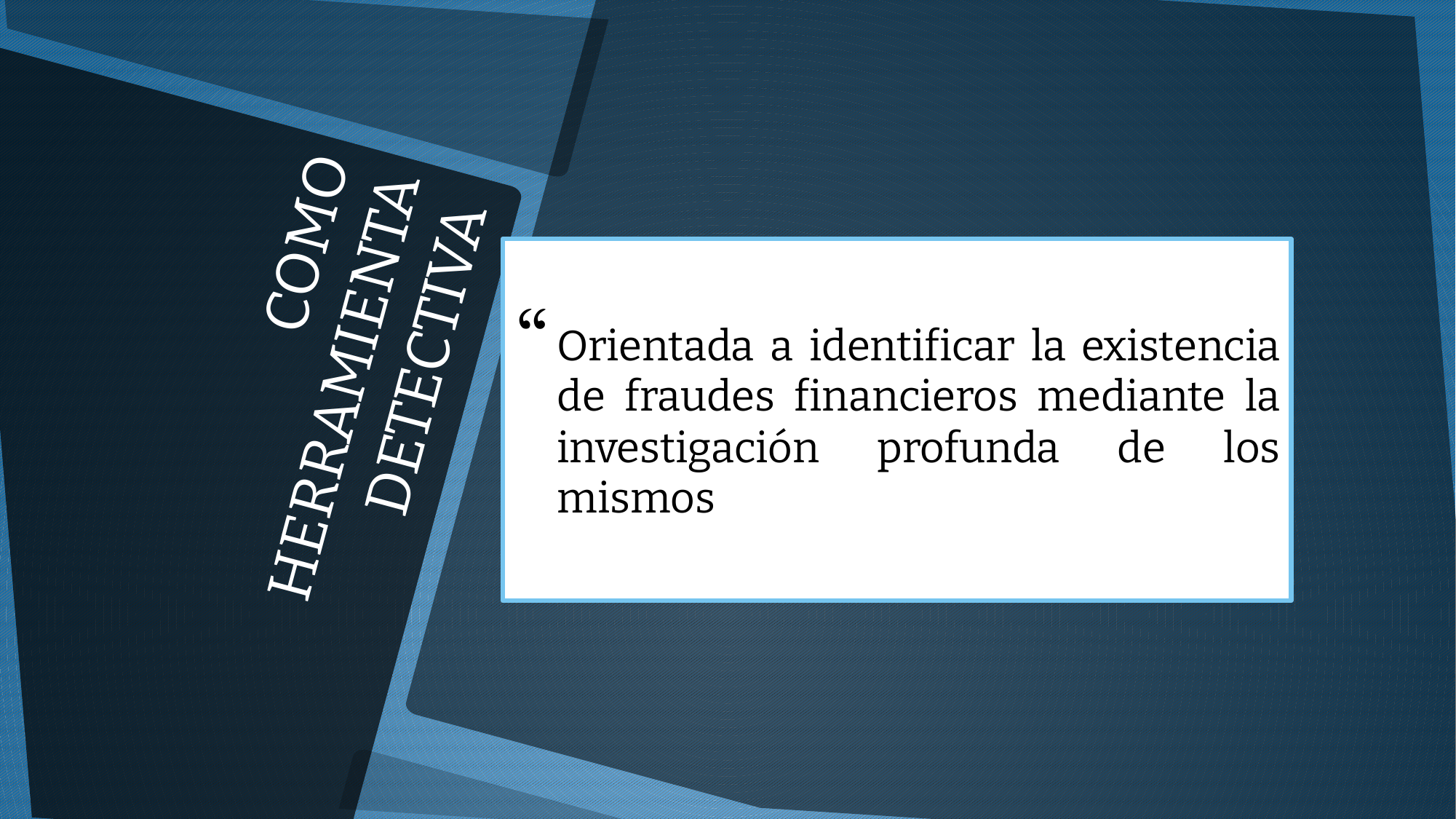

Orientada a identificar la existencia de fraudes financieros mediante la investigación profunda de los mismos
# COMO HERRAMIENTA DETECTIVA